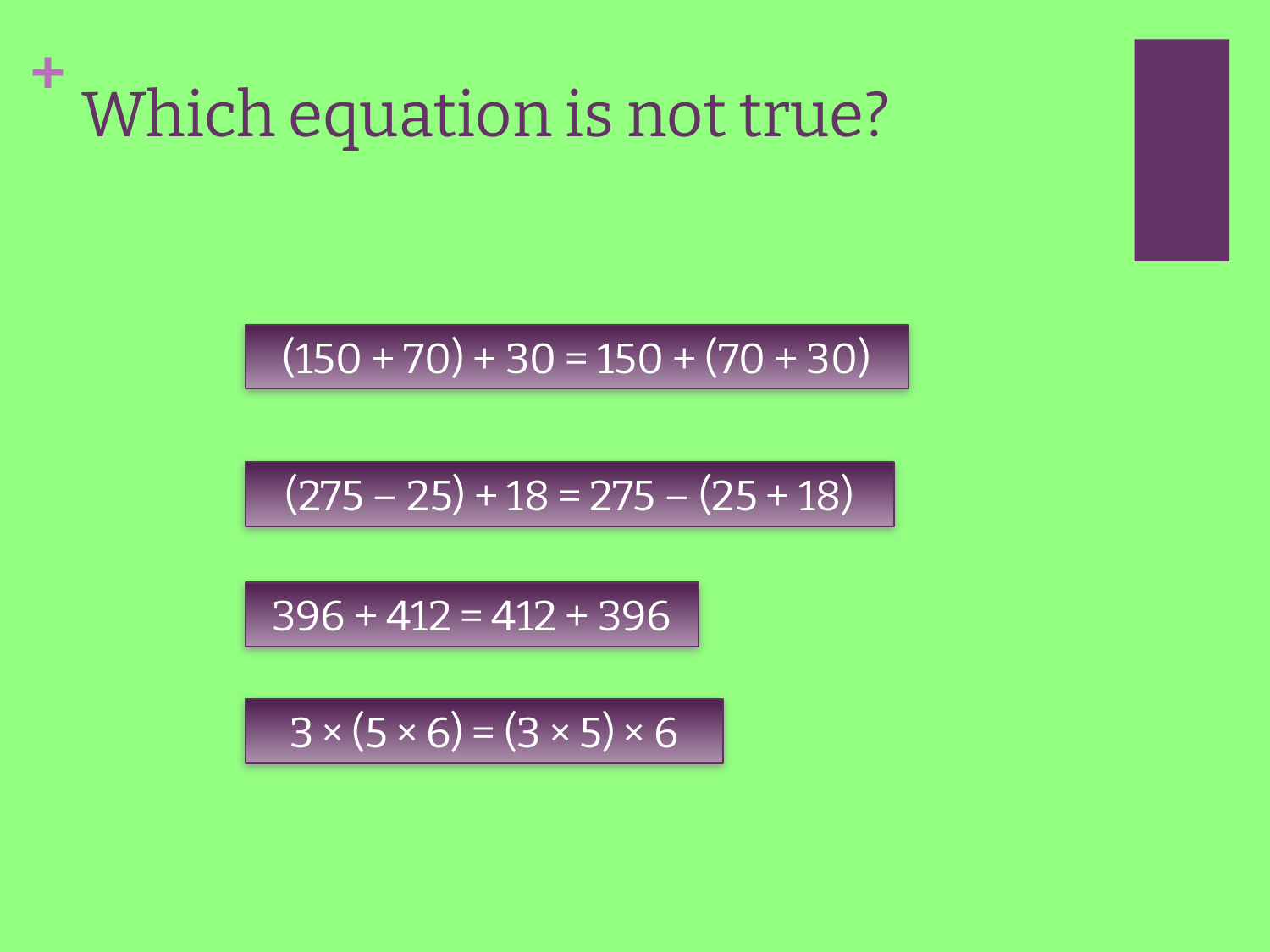

# Which equation is not true?

(150 + 70) + 30 = 150 + (70 + 30)

(275 – 25) + 18 = 275 – (25 + 18)

396 + 412 = 412 + 396

3 × (5 × 6) = (3 × 5) × 6